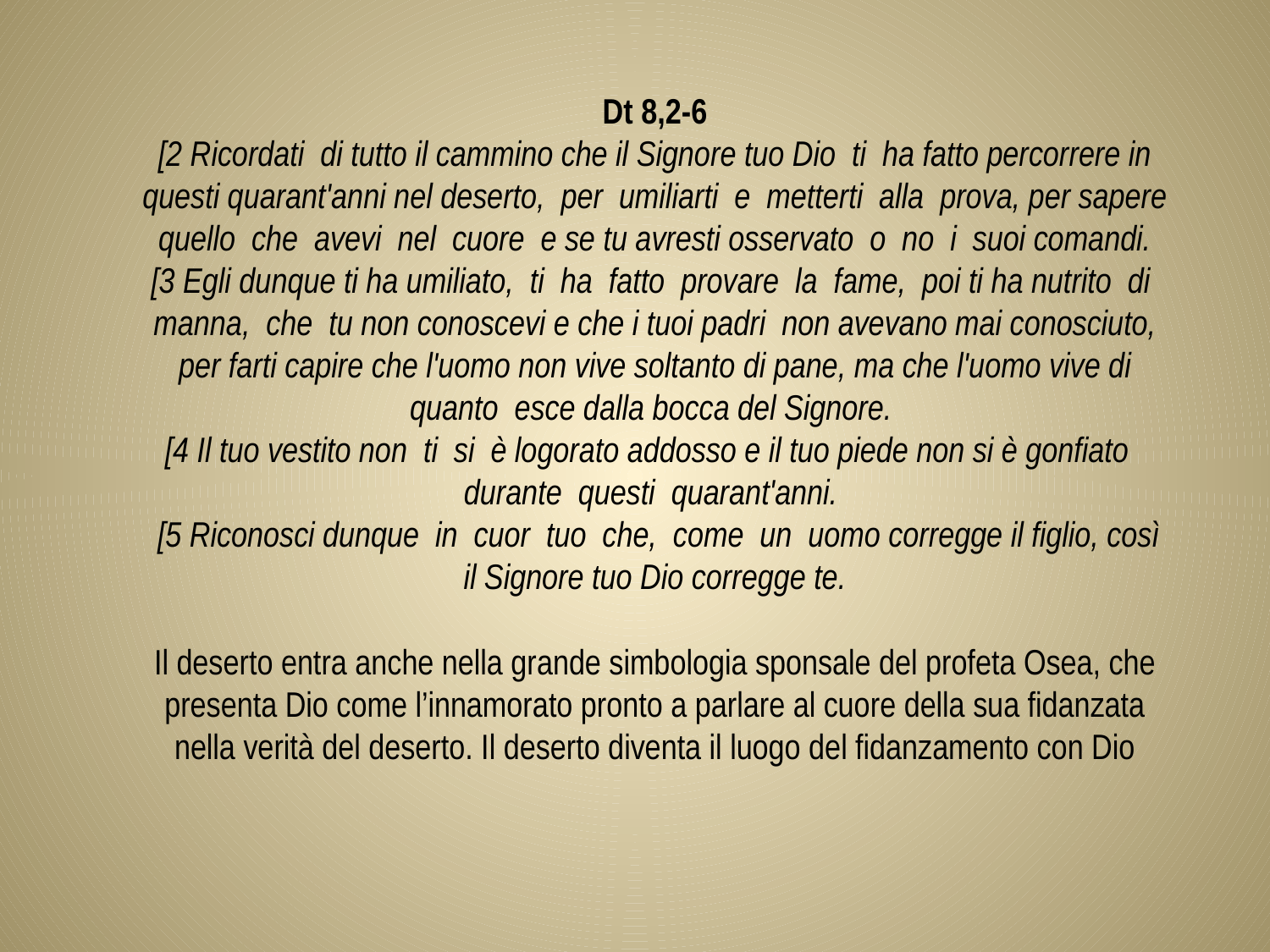

Dt 8,2-6
[2 Ricordati  di tutto il cammino che il Signore tuo Dio  ti  ha fatto percorrere in questi quarant'anni nel deserto,  per  umiliarti  e  metterti  alla  prova, per sapere  quello  che  avevi  nel  cuore  e se tu avresti osservato  o  no  i  suoi comandi.
[3 Egli dunque ti ha umiliato,  ti  ha  fatto  provare  la  fame,  poi ti ha nutrito  di  manna,  che  tu non conoscevi e che i tuoi padri  non avevano mai conosciuto, per farti capire che l'uomo non vive soltanto di pane, ma che l'uomo vive di quanto  esce dalla bocca del Signore.
[4 Il tuo vestito non  ti  si  è logorato addosso e il tuo piede non si è gonfiato   durante  questi  quarant'anni.
 [5 Riconosci dunque  in  cuor  tuo  che,  come  un  uomo corregge il figlio, così il Signore tuo Dio corregge te.

Il deserto entra anche nella grande simbologia sponsale del profeta Osea, che presenta Dio come l’innamorato pronto a parlare al cuore della sua fidanzata nella verità del deserto. Il deserto diventa il luogo del fidanzamento con Dio